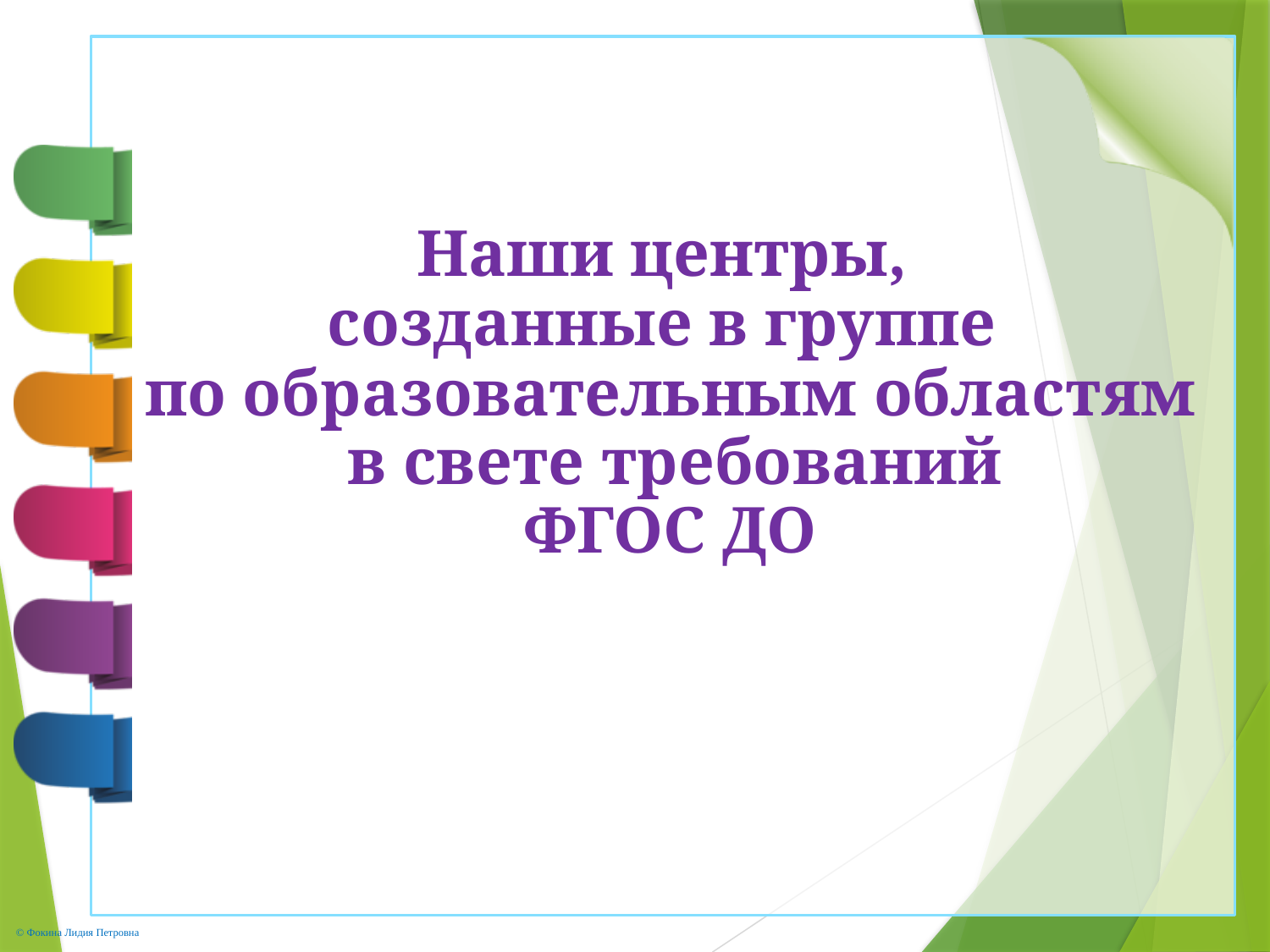

Наши центры,
созданные в группе
по образовательным областям
 в свете требований
ФГОС ДО